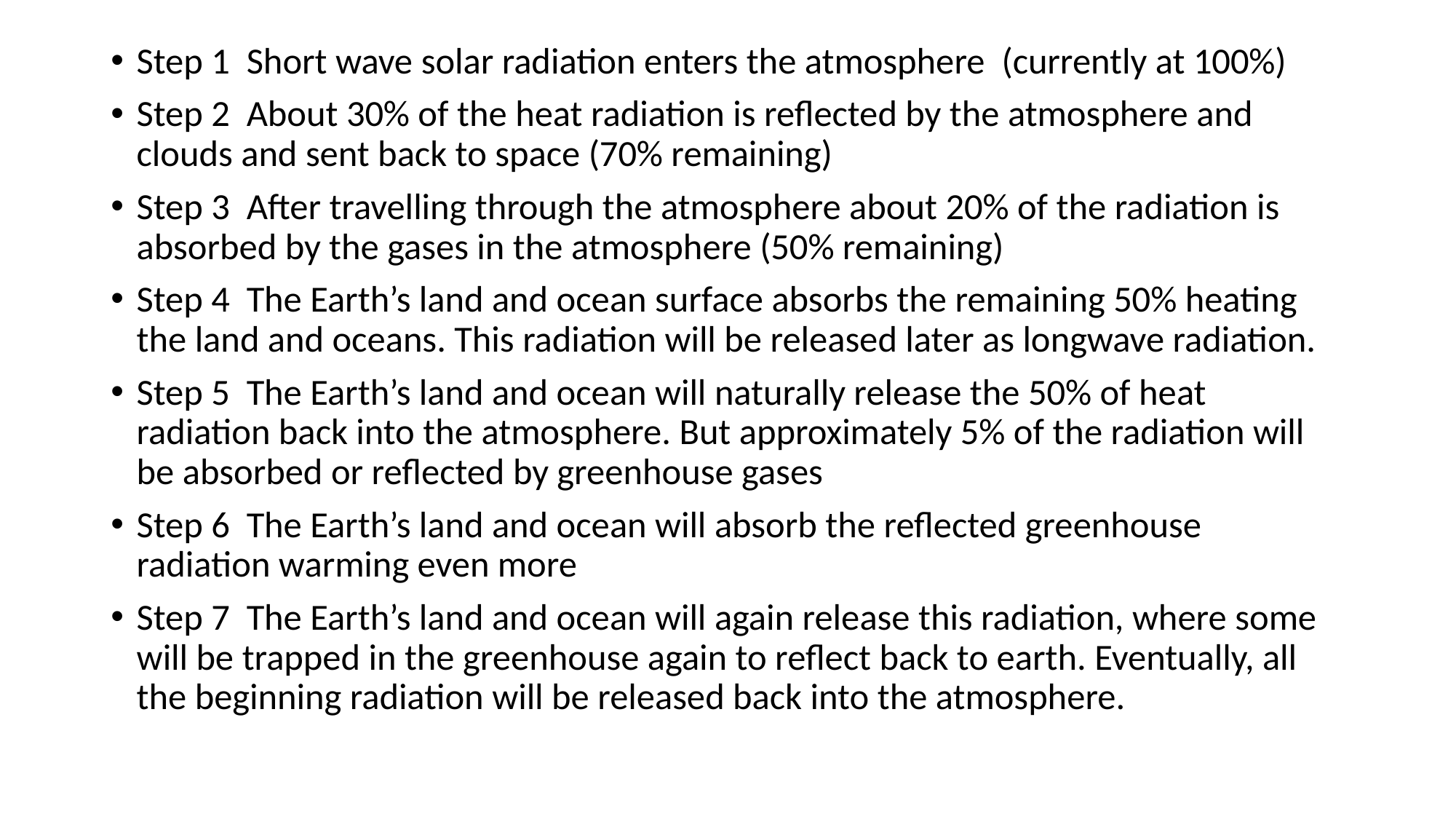

Step 1  Short wave solar radiation enters the atmosphere  (currently at 100%)
Step 2  About 30% of the heat radiation is reflected by the atmosphere and clouds and sent back to space (70% remaining)
Step 3  After travelling through the atmosphere about 20% of the radiation is absorbed by the gases in the atmosphere (50% remaining)
Step 4  The Earth’s land and ocean surface absorbs the remaining 50% heating the land and oceans. This radiation will be released later as longwave radiation.
Step 5  The Earth’s land and ocean will naturally release the 50% of heat radiation back into the atmosphere. But approximately 5% of the radiation will be absorbed or reflected by greenhouse gases
Step 6  The Earth’s land and ocean will absorb the reflected greenhouse radiation warming even more
Step 7  The Earth’s land and ocean will again release this radiation, where some will be trapped in the greenhouse again to reflect back to earth. Eventually, all the beginning radiation will be released back into the atmosphere.